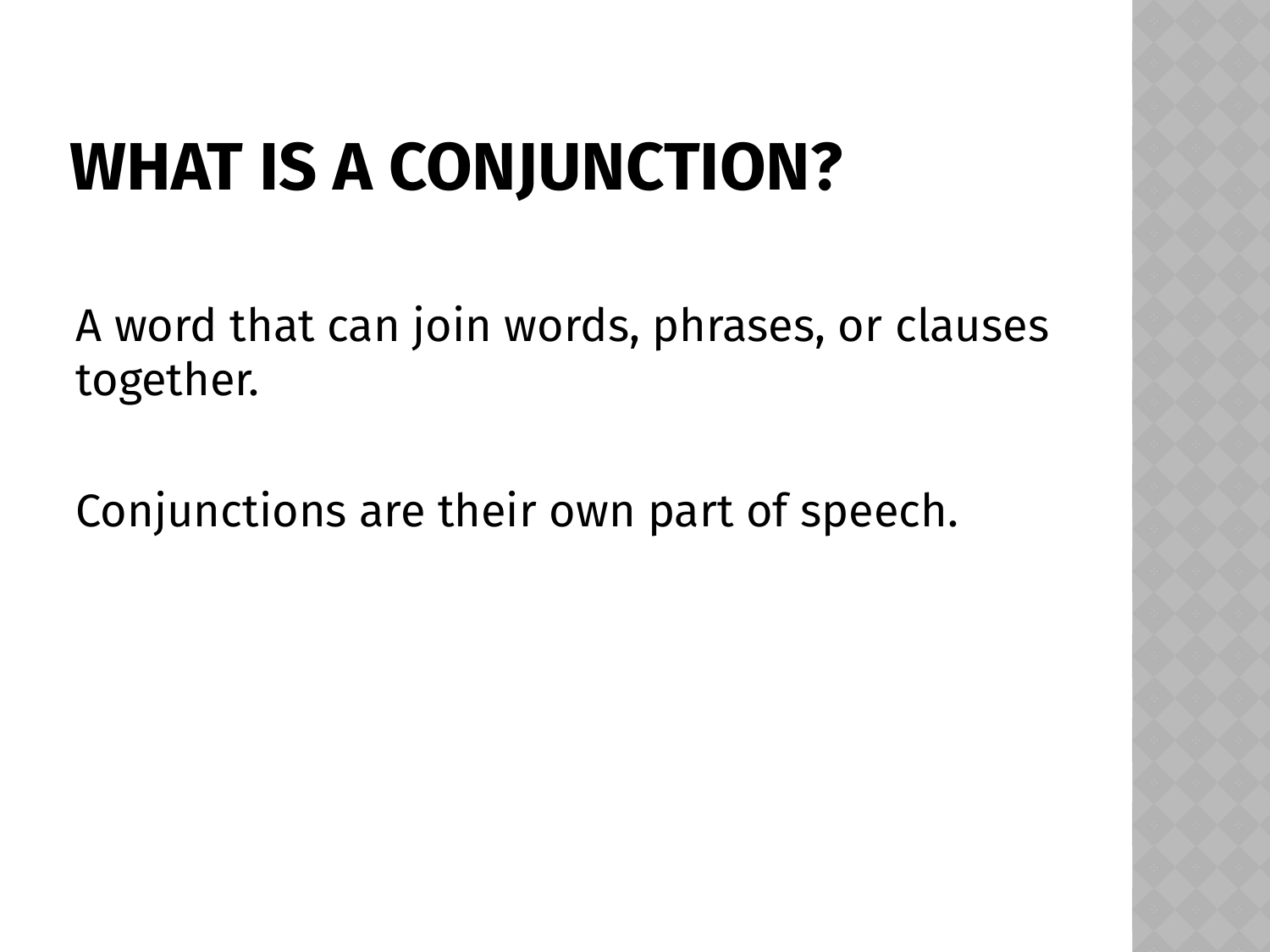

# What is a Conjunction?

A word that can join words, phrases, or clauses together.

Conjunctions are their own part of speech.